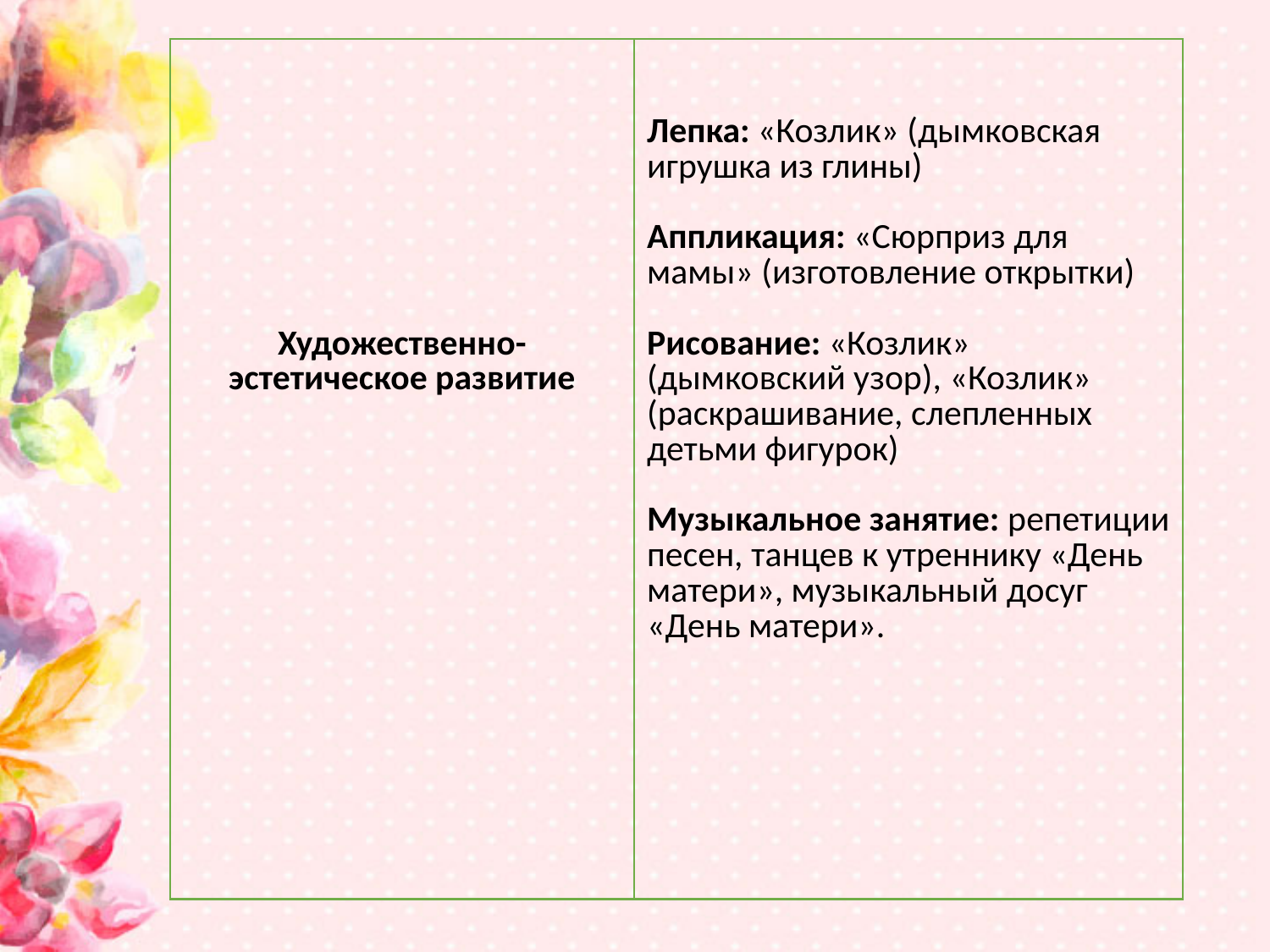

| Художественно-эстетическое развитие | Лепка: «Козлик» (дымковская игрушка из глины) Аппликация: «Сюрприз для мамы» (изготовление открытки) Рисование: «Козлик» (дымковский узор), «Козлик» (раскрашивание, слепленных детьми фигурок) Музыкальное занятие: репетиции песен, танцев к утреннику «День матери», музыкальный досуг «День матери». |
| --- | --- |
#